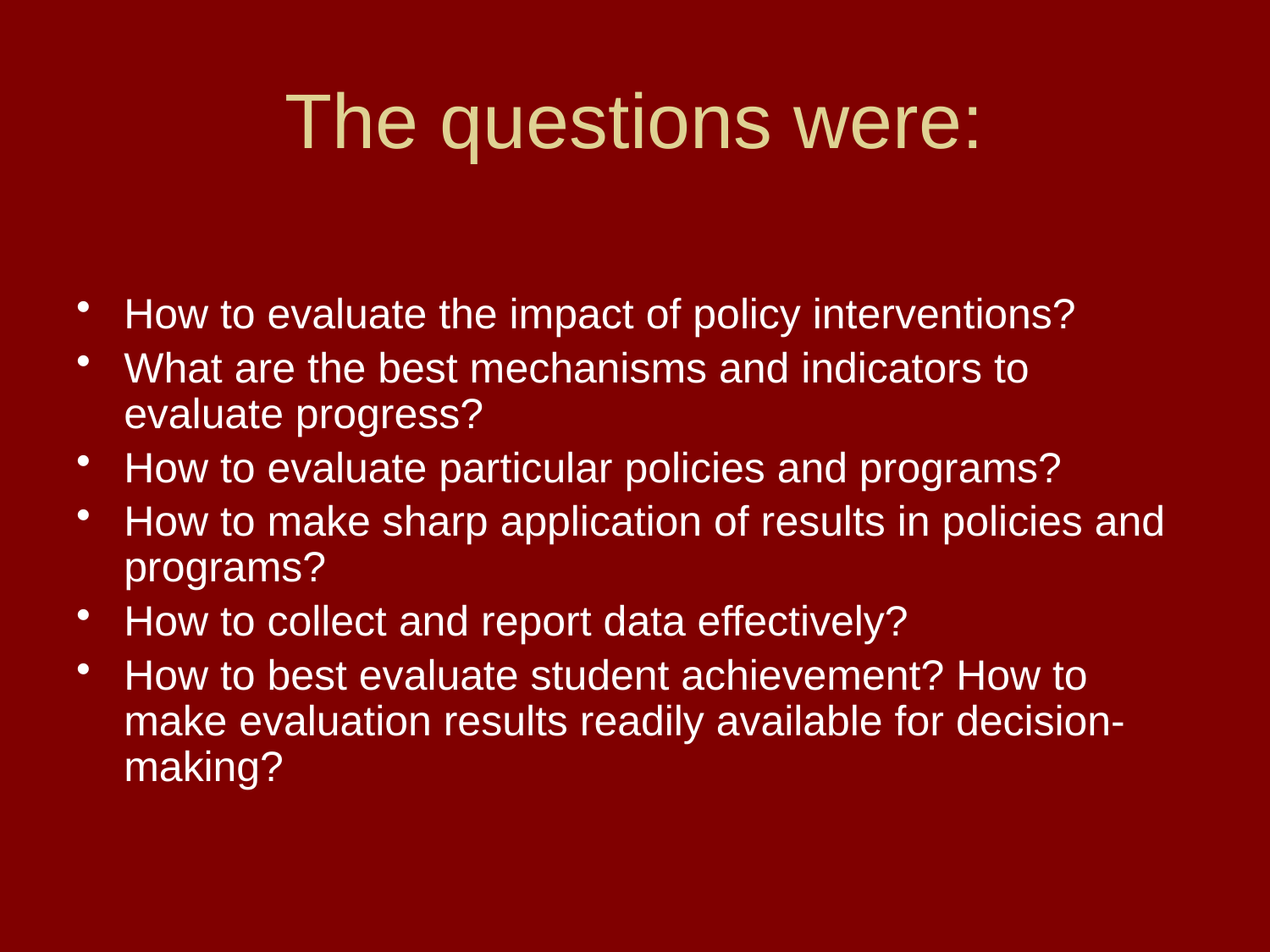

# The questions were:
How to evaluate the impact of policy interventions?
What are the best mechanisms and indicators to evaluate progress?
How to evaluate particular policies and programs?
How to make sharp application of results in policies and programs?
How to collect and report data effectively?
How to best evaluate student achievement? How to make evaluation results readily available for decision-making?